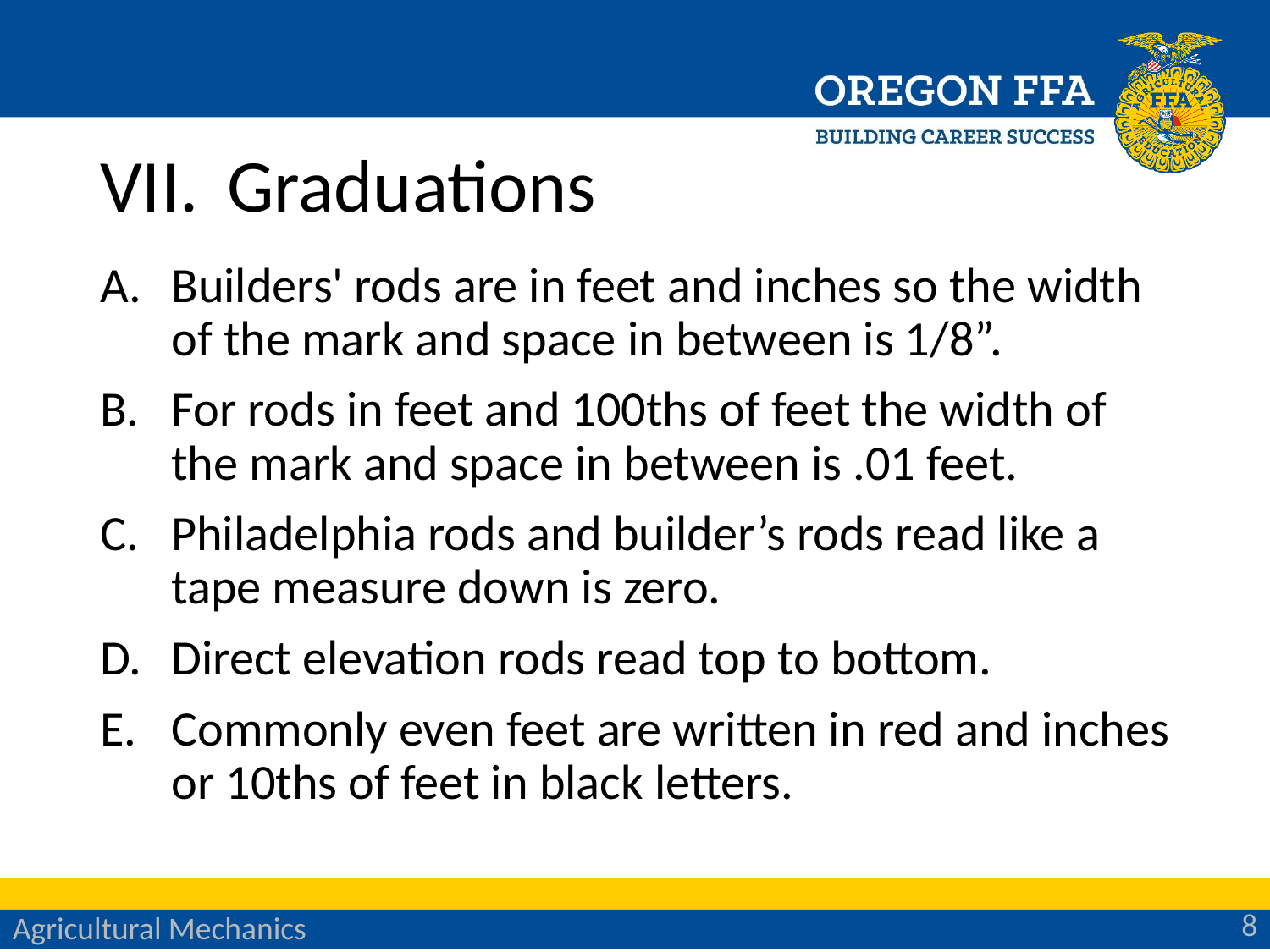

# Graduations
Builders' rods are in feet and inches so the width of the mark and space in between is 1/8”.
For rods in feet and 100ths of feet the width of the mark and space in between is .01 feet.
Philadelphia rods and builder’s rods read like a tape measure down is zero.
Direct elevation rods read top to bottom.
Commonly even feet are written in red and inches or 10ths of feet in black letters.

8
Agricultural Mechanics